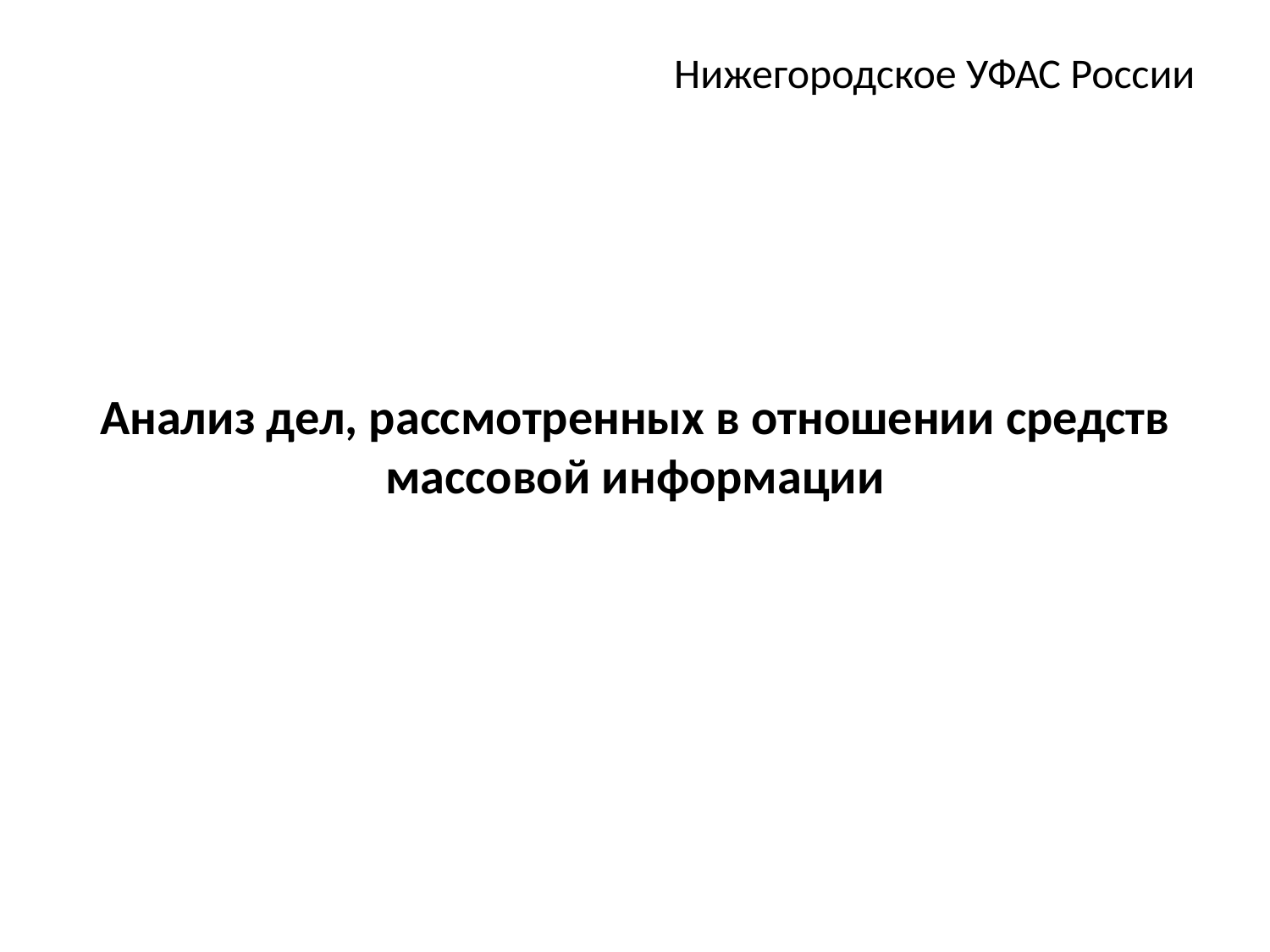

# Нижегородское УФАС России

Анализ дел, рассмотренных в отношении средств массовой информации